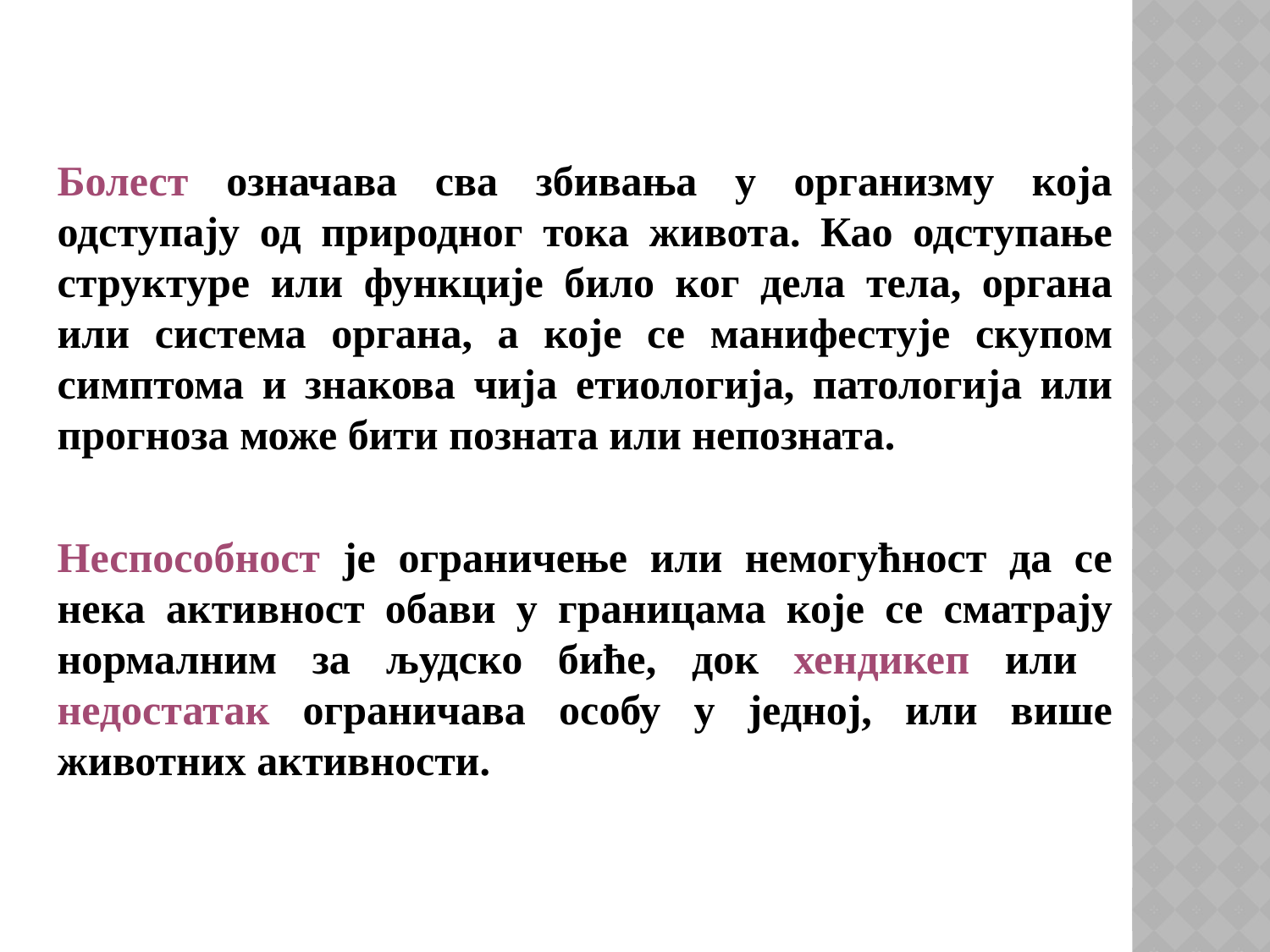

Болест означава сва збивања у организму која одступају од природног тока живота. Као одступање структуре или функције било ког дела тела, органа или система органа, а које се манифестује скупом симптома и знакова чија етиологија, патологија или прогноза може бити позната или непозната.

Неспособност је ограничење или немогућност да се нека активност обави у границама које се сматрају нормалним за људско биће, док хендикеп или  недостатак ограничава особу у једној, или више животних активности.